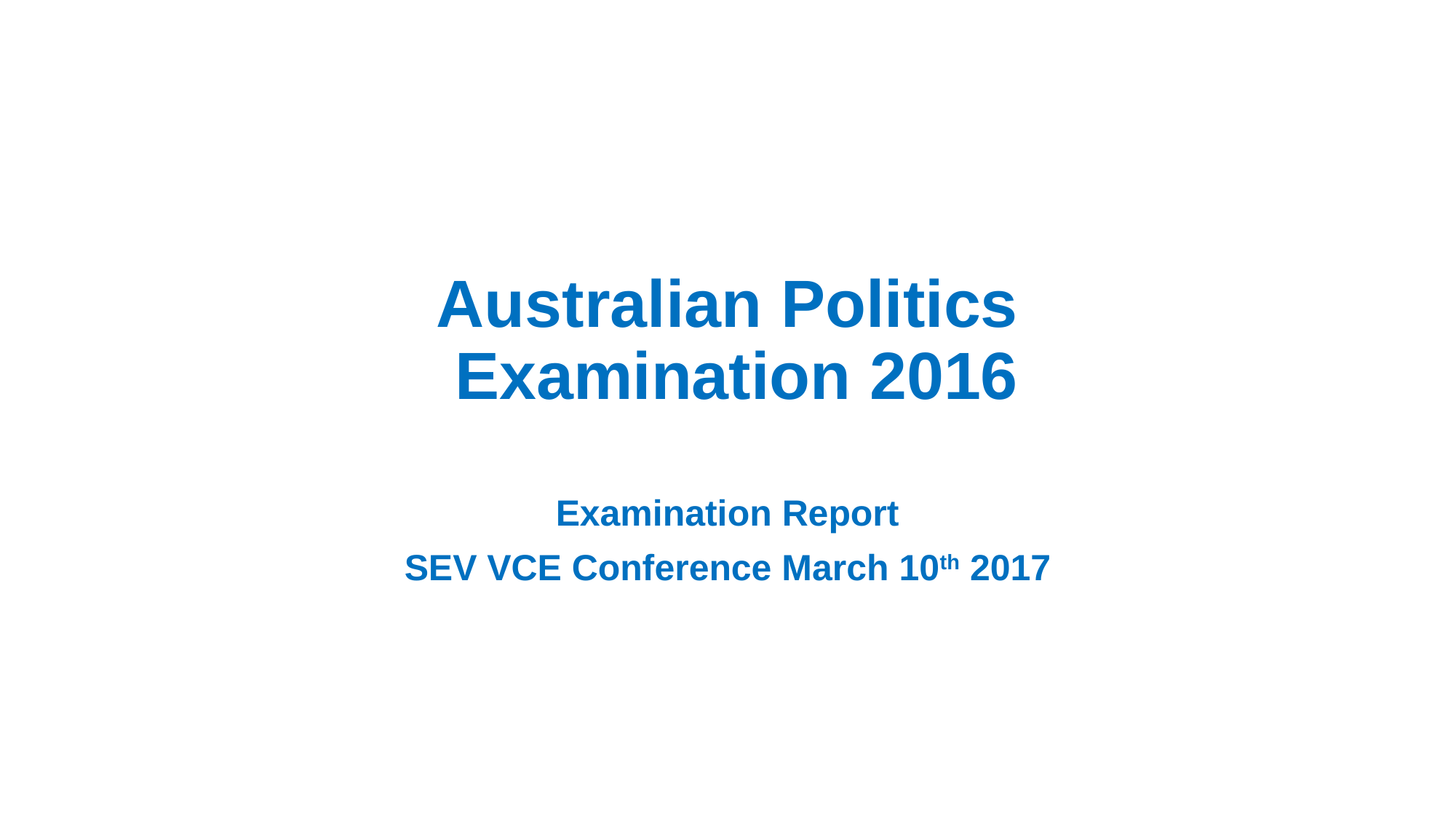

# Australian Politics Examination 2016

Examination Report
SEV VCE Conference March 10th 2017